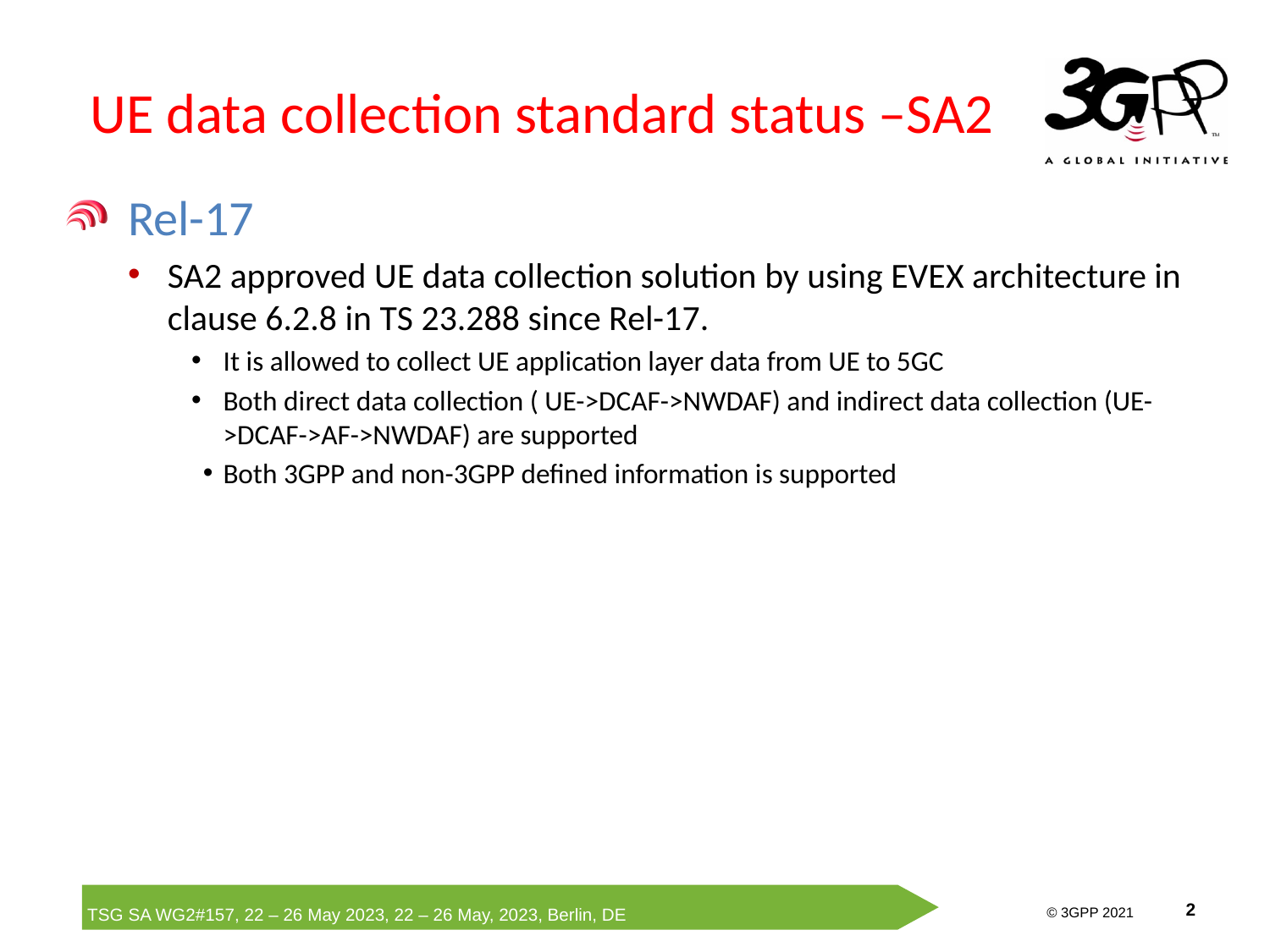

# UE data collection standard status –SA2
Rel-17
SA2 approved UE data collection solution by using EVEX architecture in clause 6.2.8 in TS 23.288 since Rel-17.
It is allowed to collect UE application layer data from UE to 5GC
Both direct data collection ( UE->DCAF->NWDAF) and indirect data collection (UE->DCAF->AF->NWDAF) are supported
Both 3GPP and non-3GPP defined information is supported